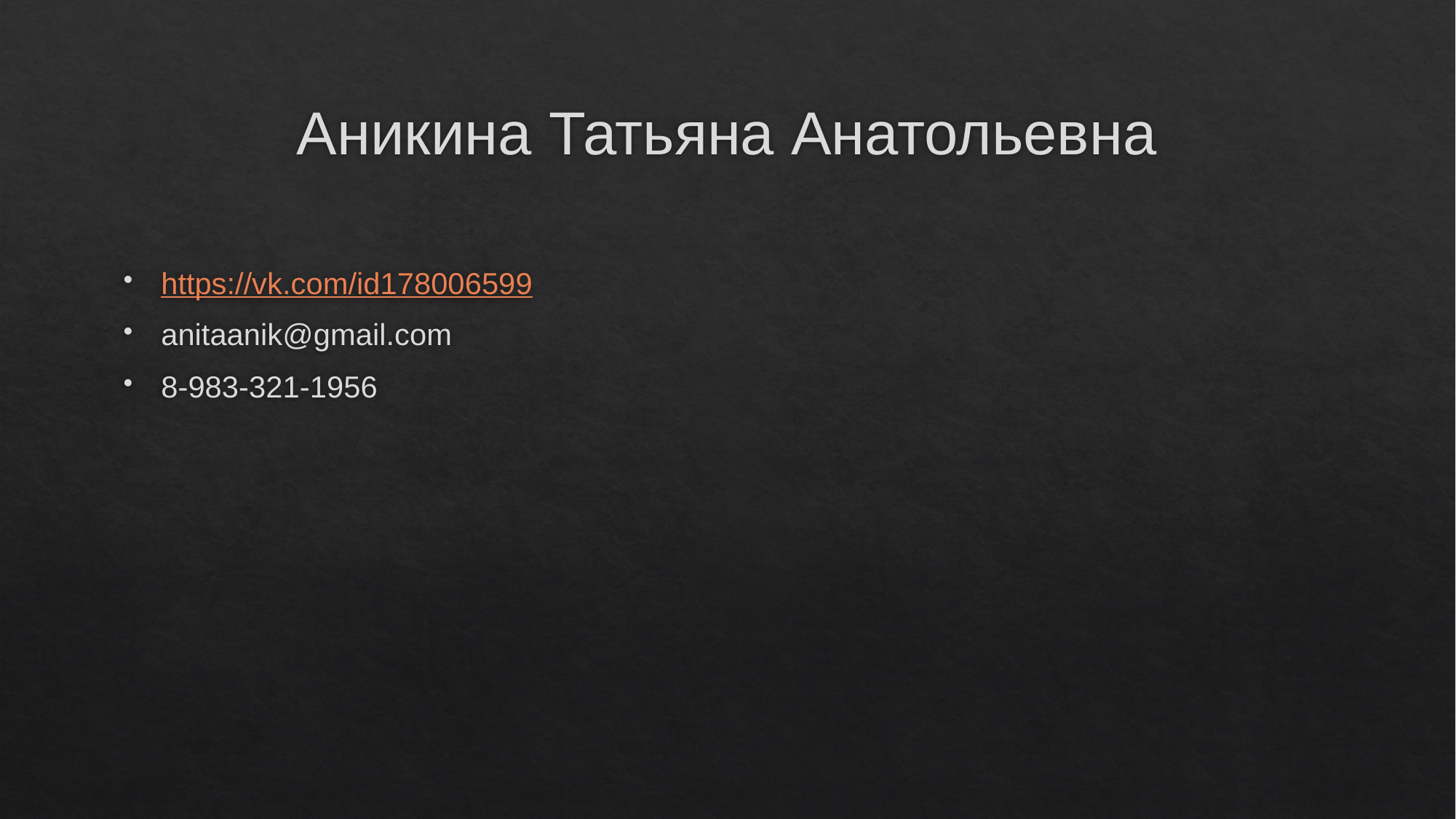

# Аникина Татьяна Анатольевна

https://vk.com/id178006599
anitaanik@gmail.com
8-983-321-1956